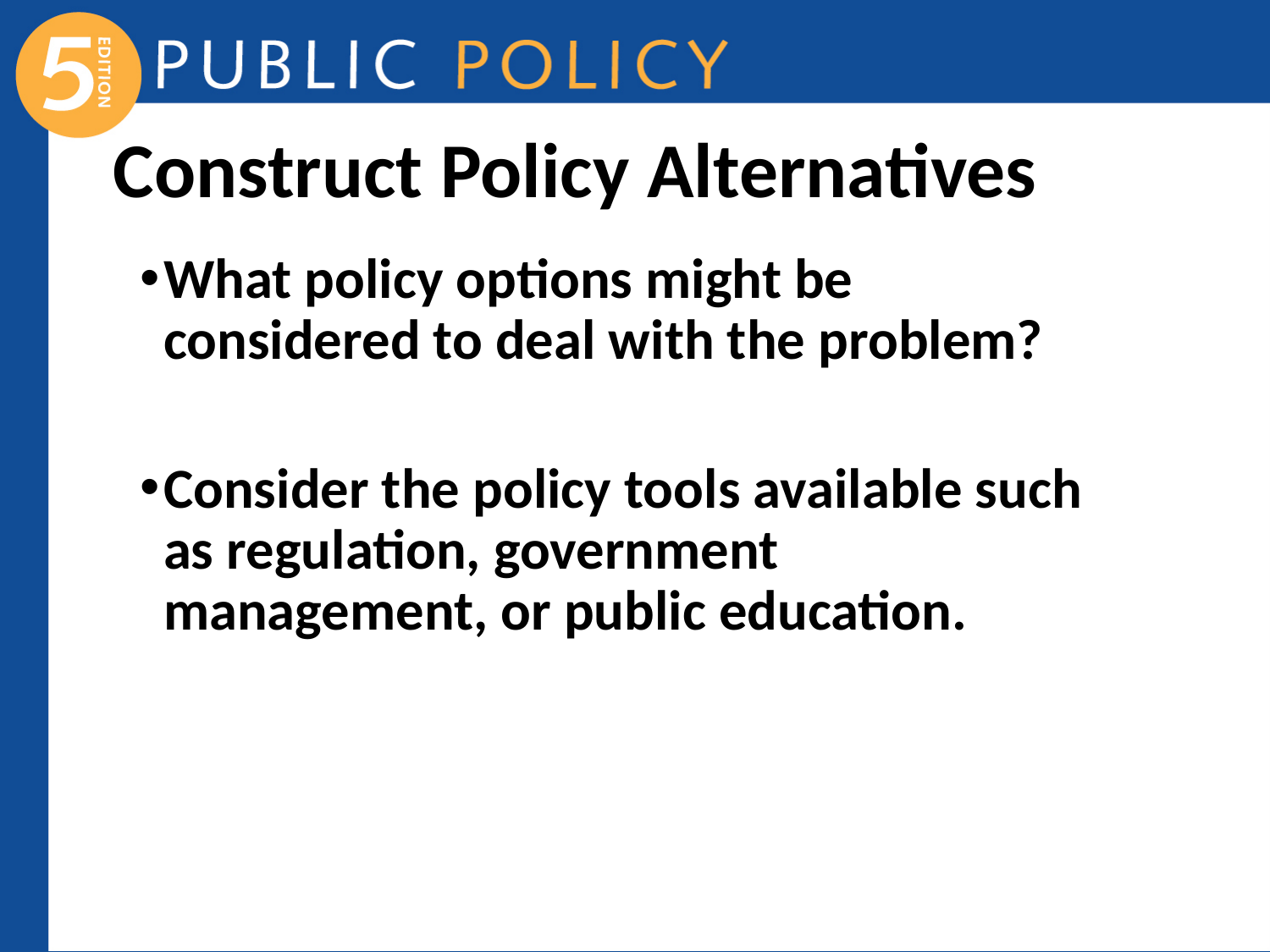

# Construct Policy Alternatives
What policy options might be considered to deal with the problem?

Consider the policy tools available such as regulation, government management, or public education.